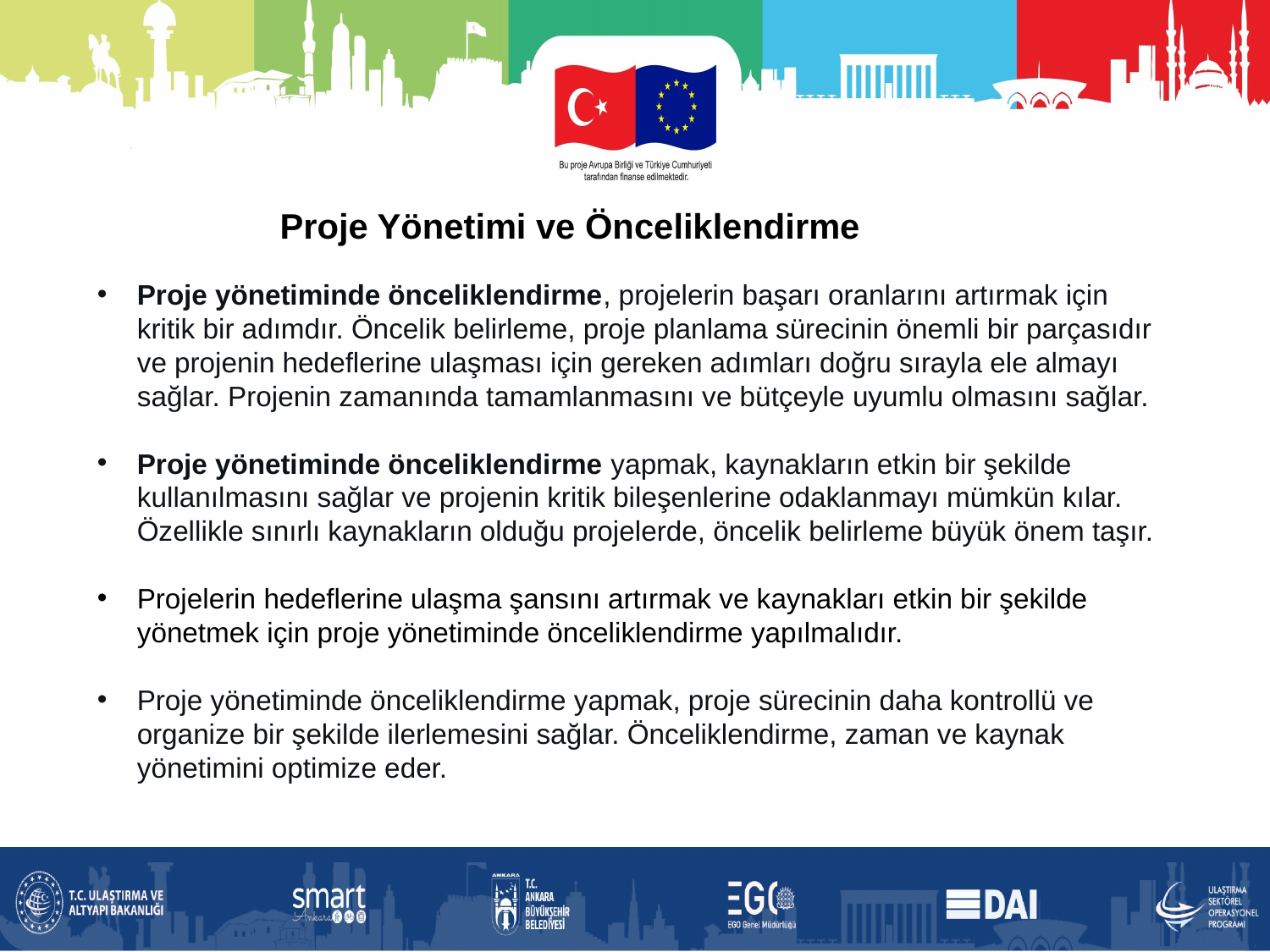

Proje Yönetimi ve Önceliklendirme

Proje yönetiminde önceliklendirme, projelerin başarı oranlarını artırmak için kritik bir adımdır. Öncelik belirleme, proje planlama sürecinin önemli bir parçasıdır ve projenin hedeflerine ulaşması için gereken adımları doğru sırayla ele almayı sağlar. Projenin zamanında tamamlanmasını ve bütçeyle uyumlu olmasını sağlar.

Proje yönetiminde önceliklendirme yapmak, kaynakların etkin bir şekilde kullanılmasını sağlar ve projenin kritik bileşenlerine odaklanmayı mümkün kılar. Özellikle sınırlı kaynakların olduğu projelerde, öncelik belirleme büyük önem taşır.

Projelerin hedeflerine ulaşma şansını artırmak ve kaynakları etkin bir şekilde yönetmek için proje yönetiminde önceliklendirme yapılmalıdır.

Proje yönetiminde önceliklendirme yapmak, proje sürecinin daha kontrollü ve organize bir şekilde ilerlemesini sağlar. Önceliklendirme, zaman ve kaynak yönetimini optimize eder.